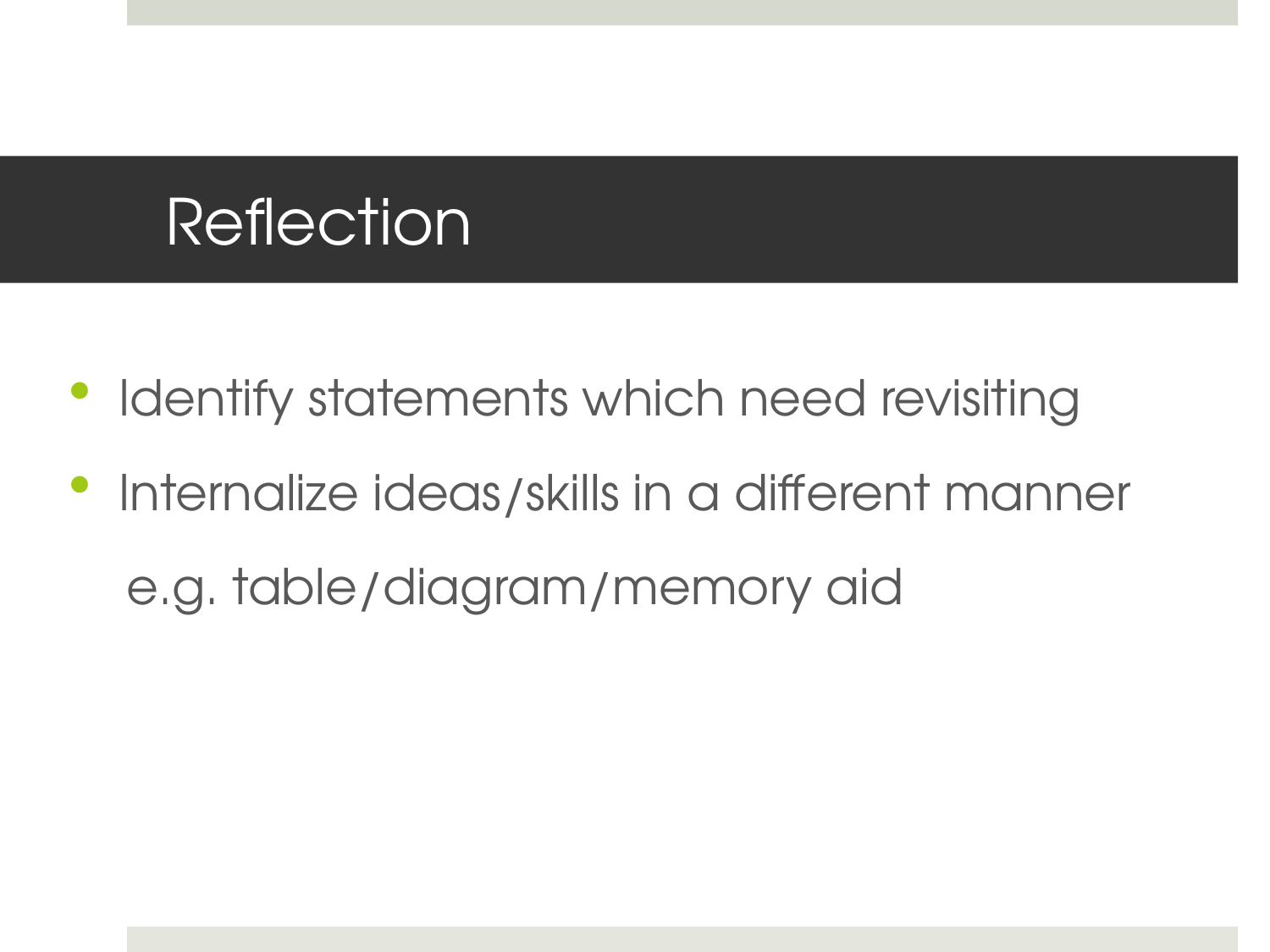

# Reflection
Identify statements which need revisiting
Internalize ideas/skills in a different manner
    e.g. table/diagram/memory aid